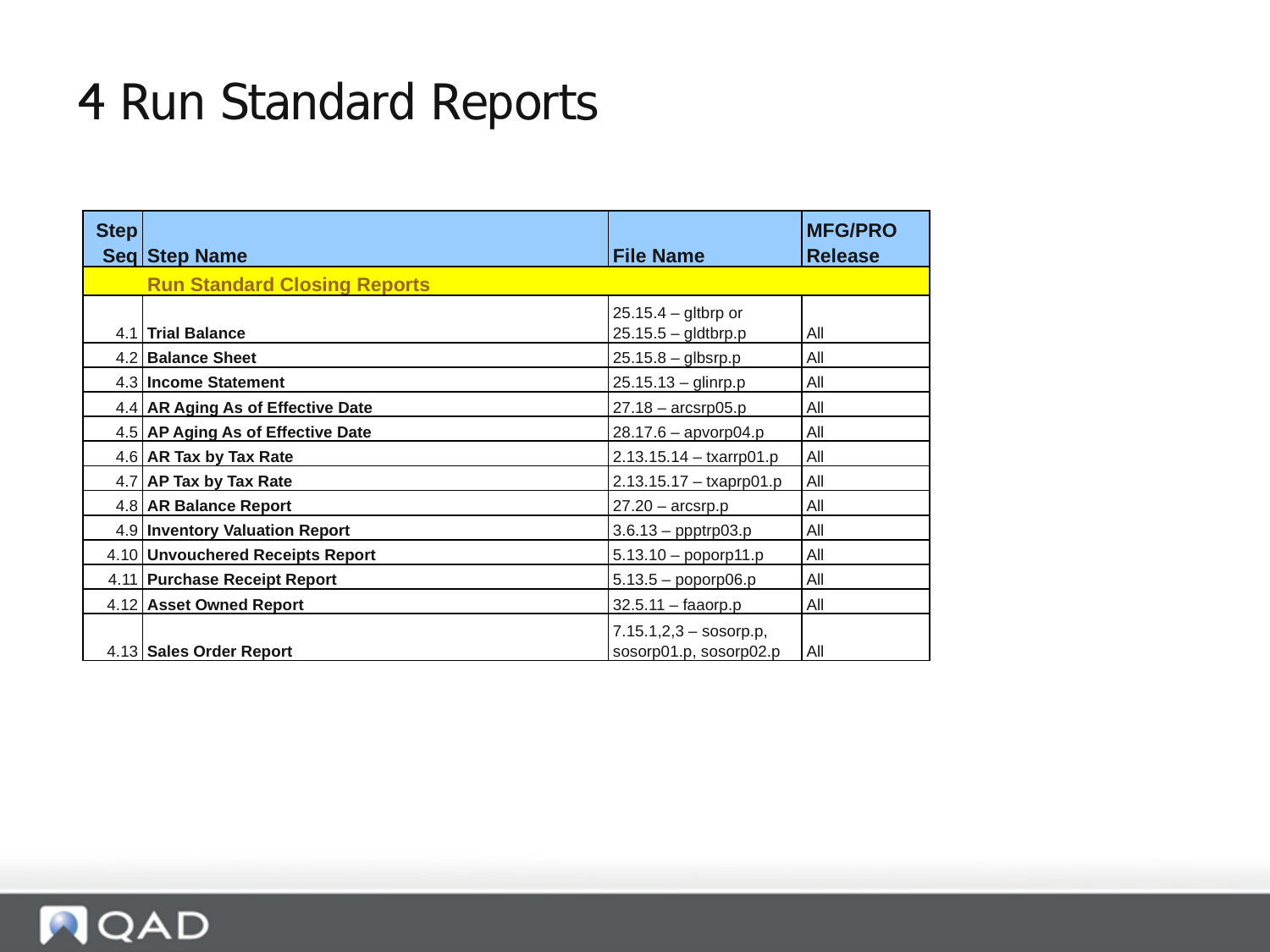

4 Run Standard Reports
| Step Seq | Step Name | File Name | MFG/PRO Release |
| --- | --- | --- | --- |
|  | Run Standard Closing Reports |  |  |
| 4.1 | Trial Balance | 25.15.4 – gltbrp or 25.15.5 – gldtbrp.p | All |
| 4.2 | Balance Sheet | 25.15.8 – glbsrp.p | All |
| 4.3 | Income Statement | 25.15.13 – glinrp.p | All |
| 4.4 | AR Aging As of Effective Date | 27.18 – arcsrp05.p | All |
| 4.5 | AP Aging As of Effective Date | 28.17.6 – apvorp04.p | All |
| 4.6 | AR Tax by Tax Rate | 2.13.15.14 – txarrp01.p | All |
| 4.7 | AP Tax by Tax Rate | 2.13.15.17 – txaprp01.p | All |
| 4.8 | AR Balance Report | 27.20 – arcsrp.p | All |
| 4.9 | Inventory Valuation Report | 3.6.13 – ppptrp03.p | All |
| 4.10 | Unvouchered Receipts Report | 5.13.10 – poporp11.p | All |
| 4.11 | Purchase Receipt Report | 5.13.5 – poporp06.p | All |
| 4.12 | Asset Owned Report | 32.5.11 – faaorp.p | All |
| 4.13 | Sales Order Report | 7.15.1,2,3 – sosorp.p, sosorp01.p, sosorp02.p | All |